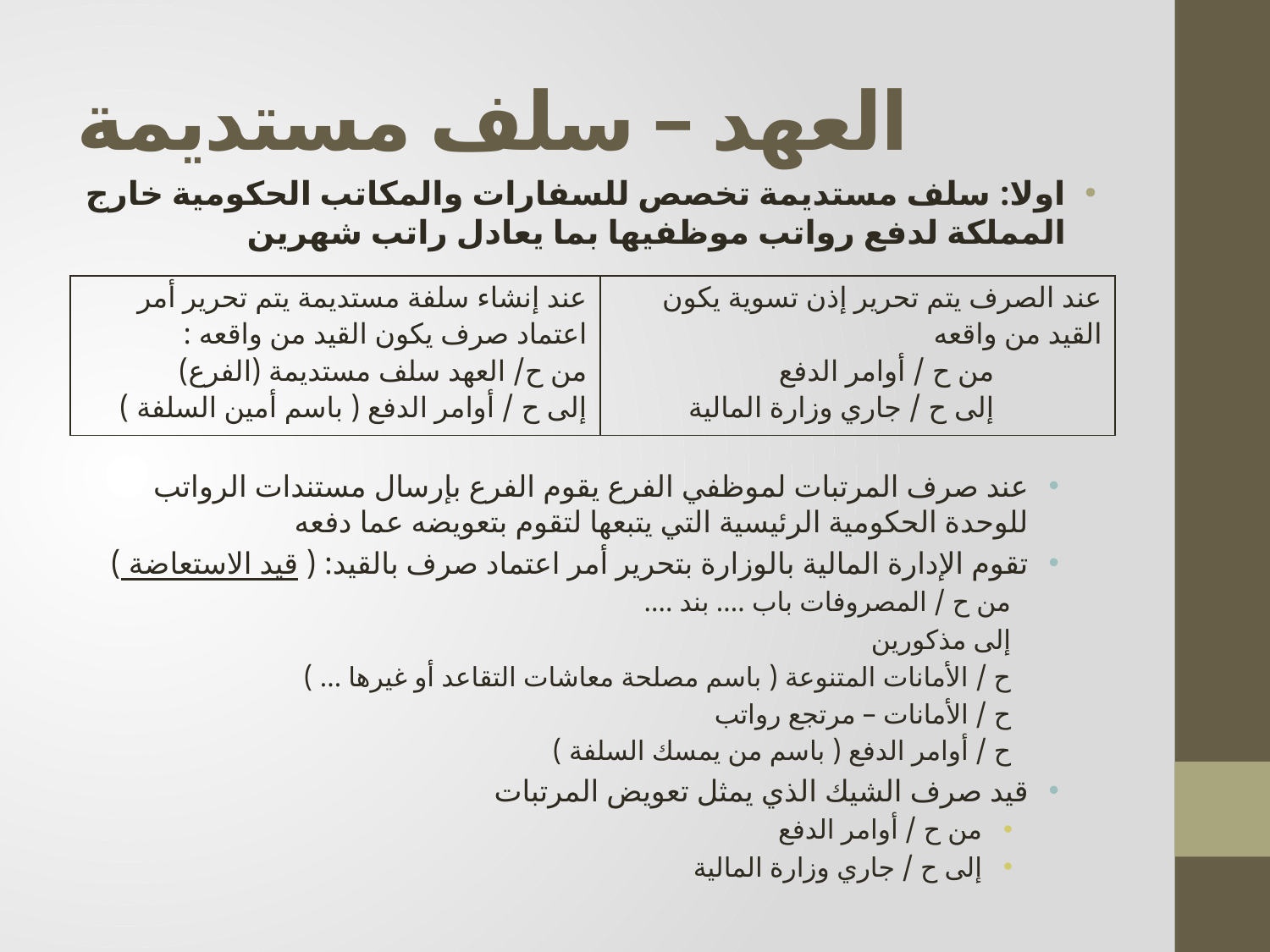

# العهد – سلف مستديمة
اولا: سلف مستديمة تخصص للسفارات والمكاتب الحكومية خارج المملكة لدفع رواتب موظفيها بما يعادل راتب شهرين

عند صرف المرتبات لموظفي الفرع يقوم الفرع بإرسال مستندات الرواتب للوحدة الحكومية الرئيسية التي يتبعها لتقوم بتعويضه عما دفعه
تقوم الإدارة المالية بالوزارة بتحرير أمر اعتماد صرف بالقيد: ( قيد الاستعاضة )
من ح / المصروفات باب .... بند ....
إلى مذكورين
ح / الأمانات المتنوعة ( باسم مصلحة معاشات التقاعد أو غيرها ... )
ح / الأمانات – مرتجع رواتب
ح / أوامر الدفع ( باسم من يمسك السلفة )
قيد صرف الشيك الذي يمثل تعويض المرتبات
من ح / أوامر الدفع
إلى ح / جاري وزارة المالية
| عند إنشاء سلفة مستديمة يتم تحرير أمر اعتماد صرف يكون القيد من واقعه : من ح/ العهد سلف مستديمة (الفرع) إلى ح / أوامر الدفع ( باسم أمين السلفة ) | عند الصرف يتم تحرير إذن تسوية يكون القيد من واقعه من ح / أوامر الدفع إلى ح / جاري وزارة المالية |
| --- | --- |